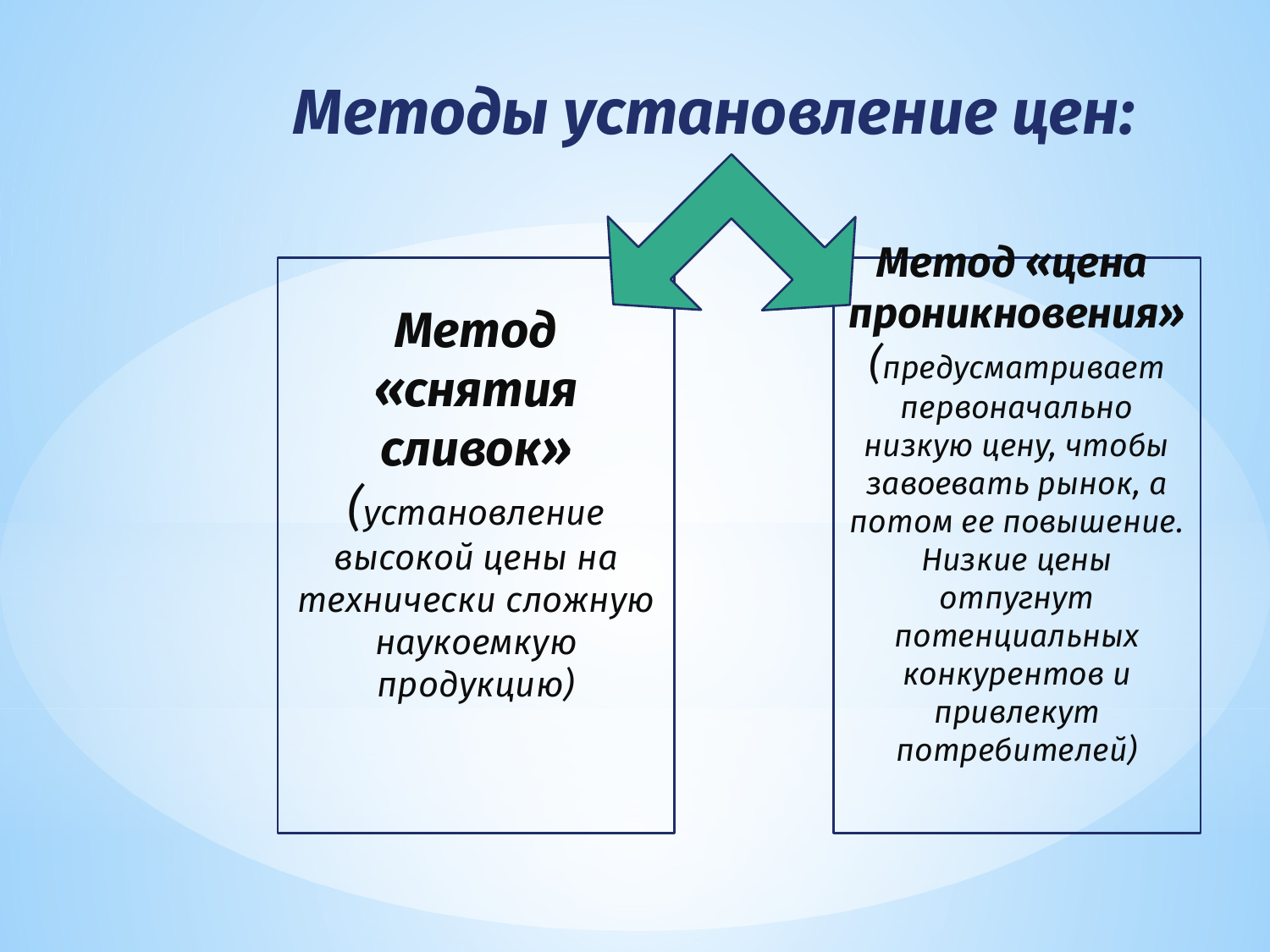

Методы установление цен:

Метод «снятия сливок»
(установление высокой цены на технически сложную наукоемкую продукцию)

Метод «цена  проникновения»
(предусматривает первоначально низкую цену, чтобы завоевать рынок, а потом ее повышение. Низкие цены отпугнут потенциальных конкурентов и привлекут потребителей)